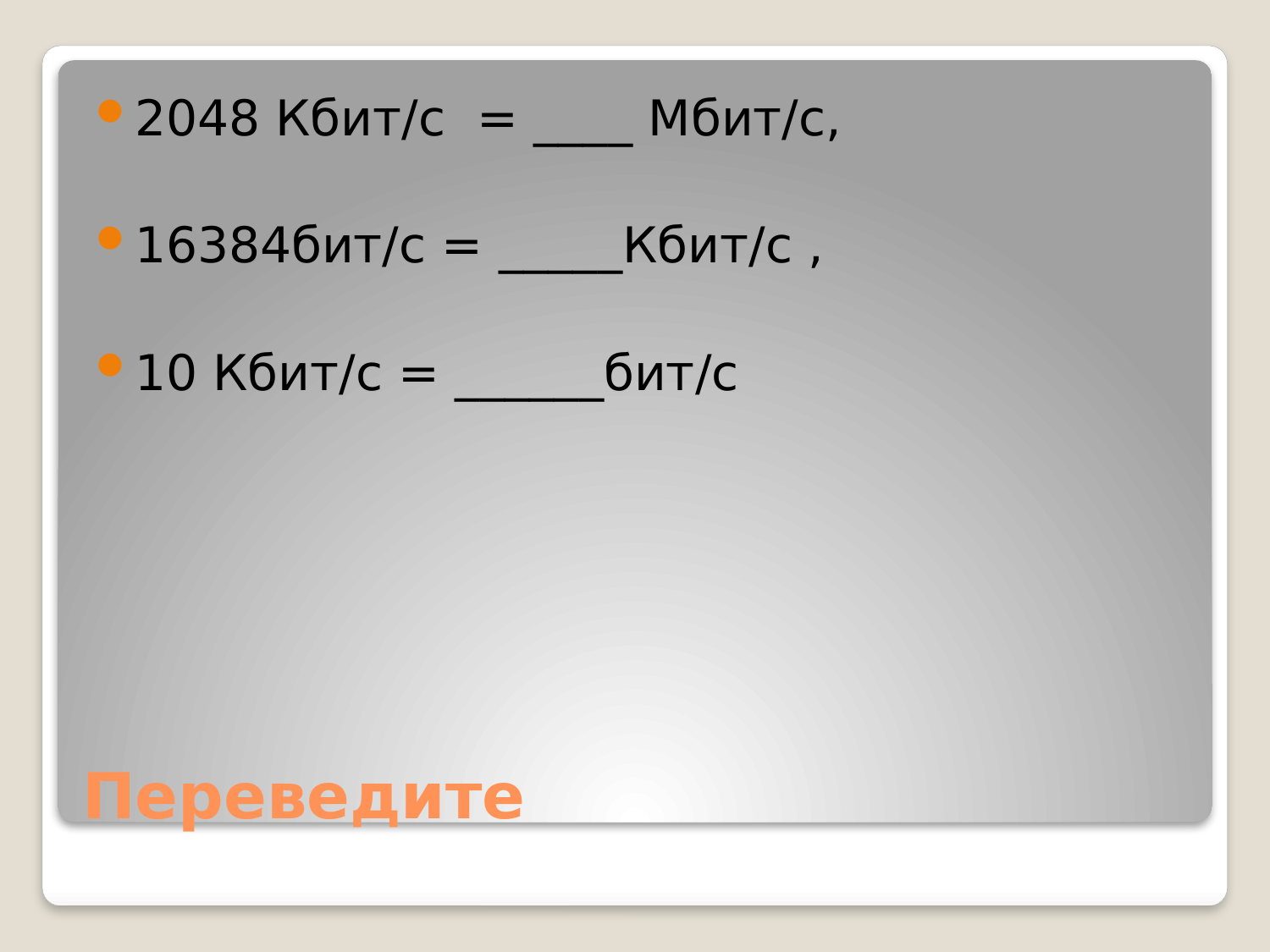

2048 Кбит/с  = ____ Мбит/с,

16384бит/с = _____Кбит/с ,

10 Кбит/с = ______бит/с
# Переведите